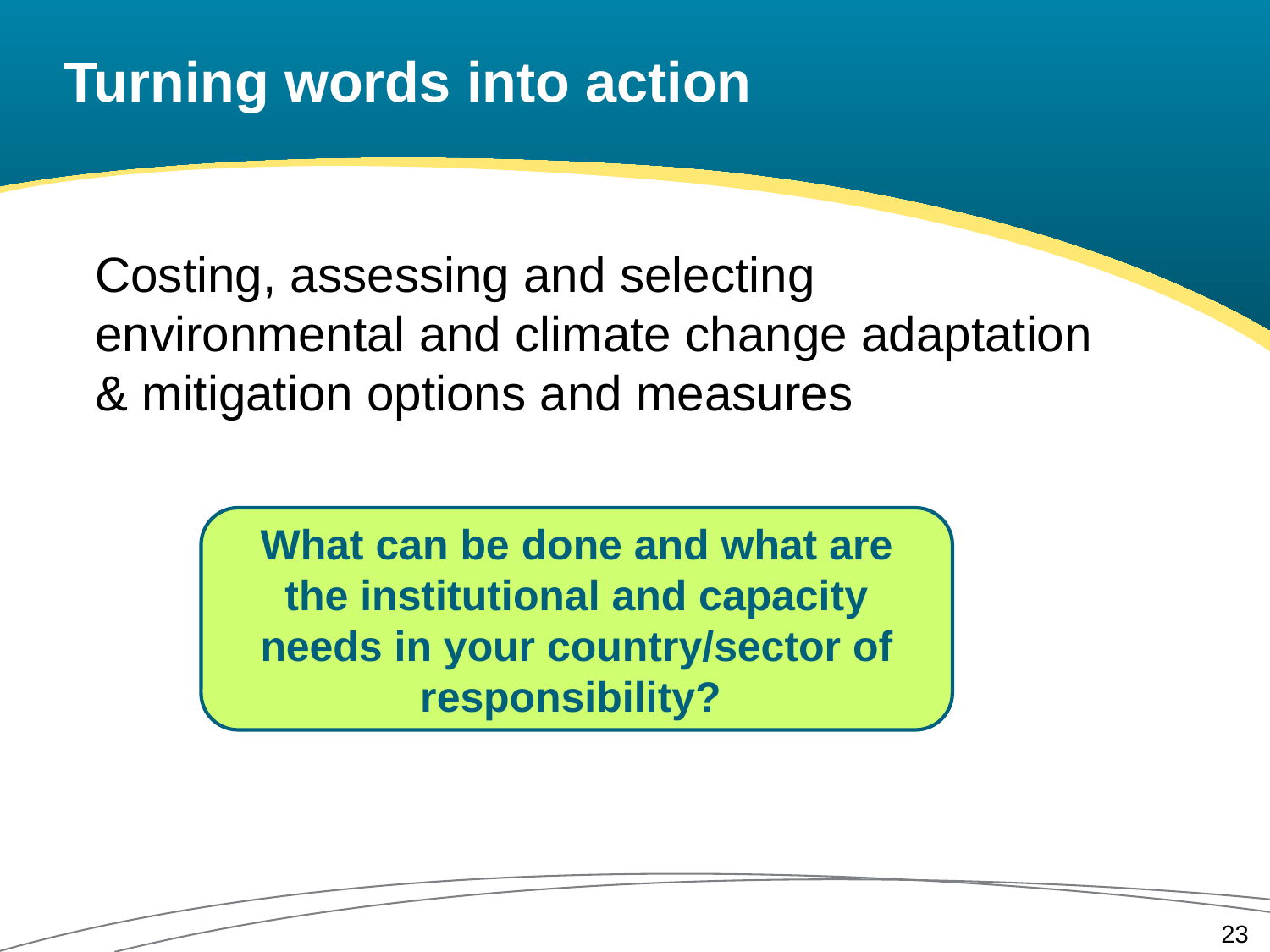

# Turning words into action
	Costing, assessing and selecting environmental and climate change adaptation & mitigation options and measures

What can be done and what are the institutional and capacity needs in your country/sector of responsibility?
23